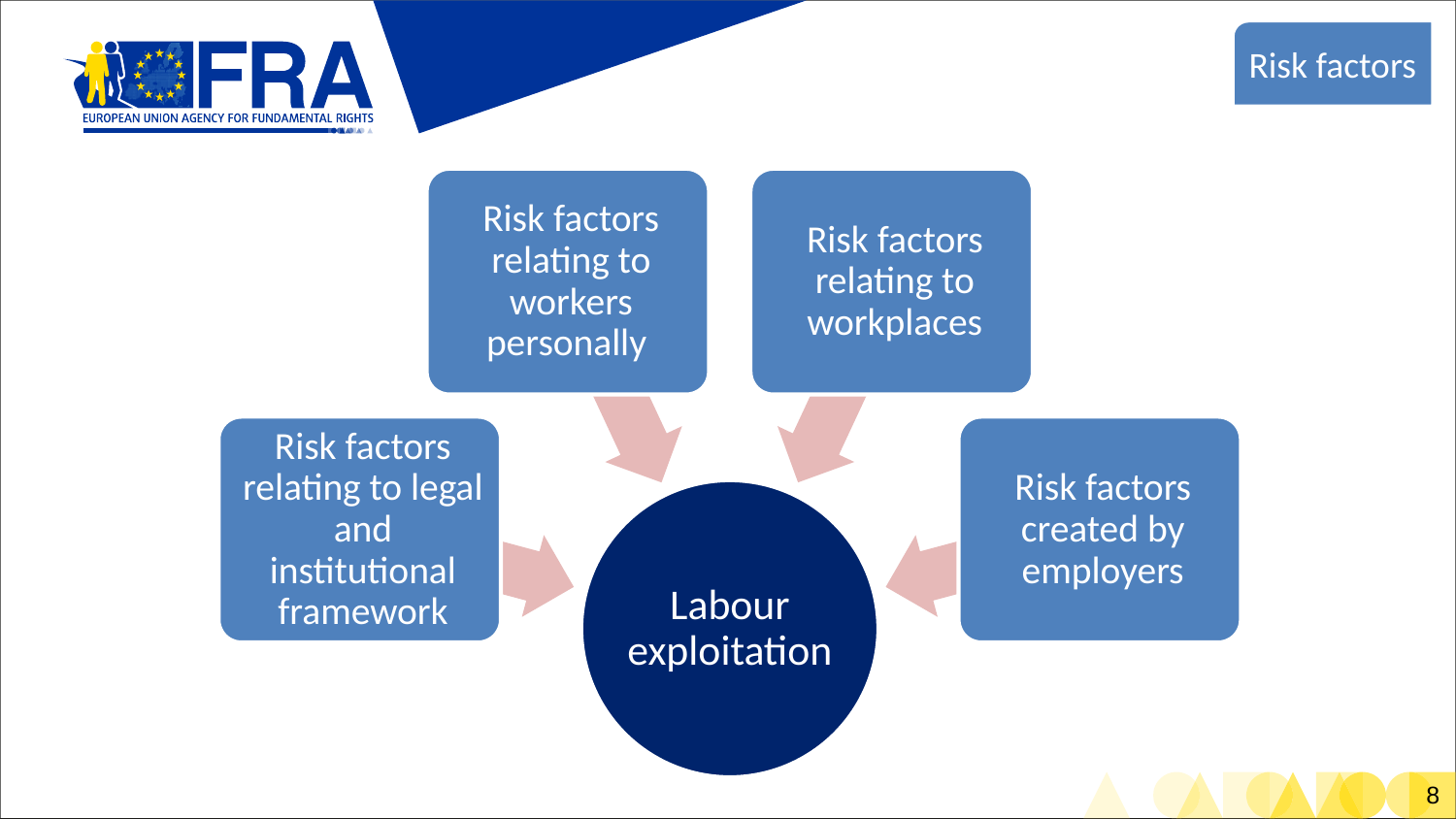

Risk factors
Labour exploitation
Risk factors relating to legal and institutional framework
Risk factors relating to workers personally
Risk factors relating to workplaces
Risk factors created by employers